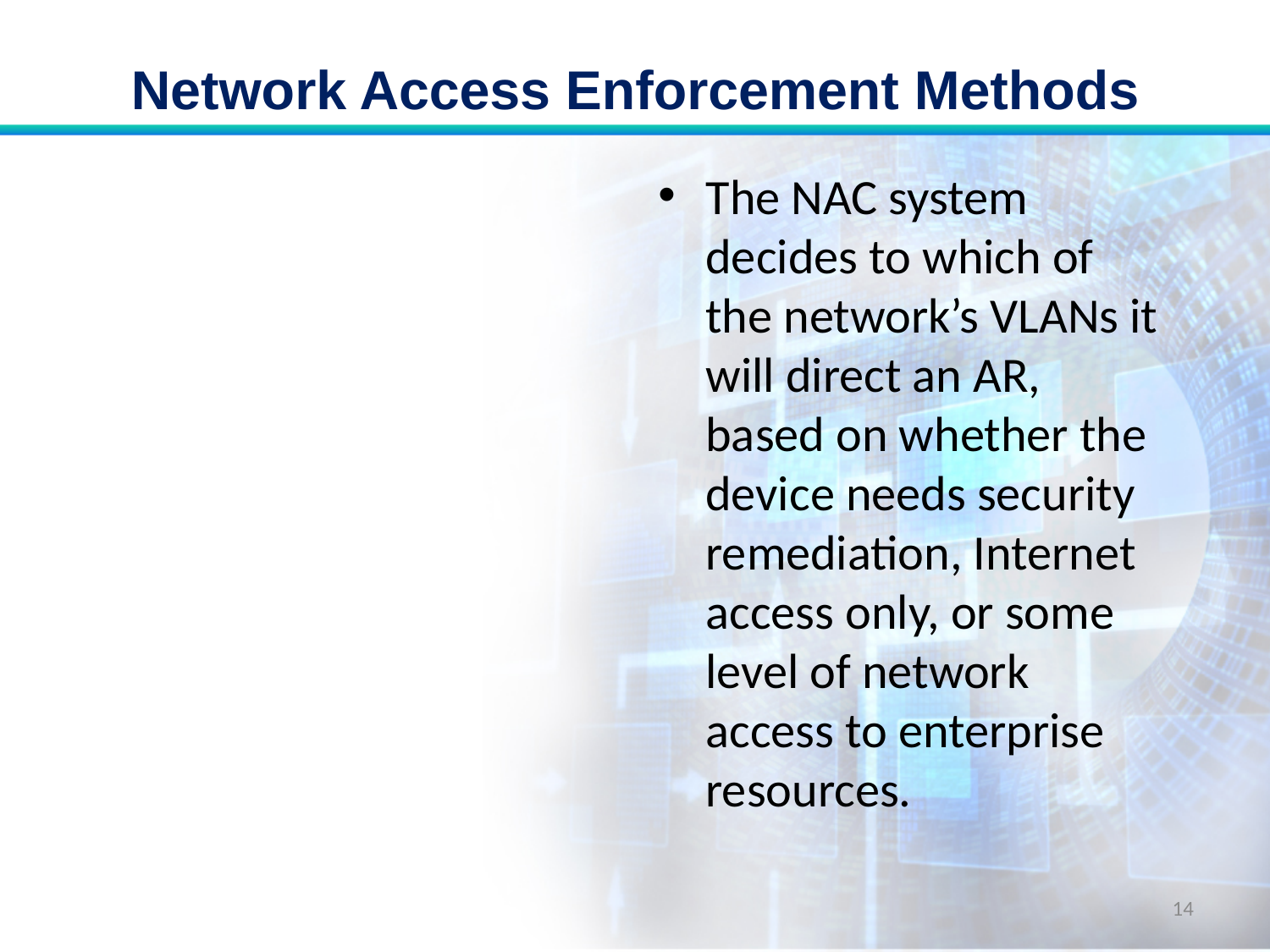

# Network Access Enforcement Methods
The NAC system decides to which of the network’s VLANs it will direct an AR, based on whether the device needs security remediation, Internet access only, or some level of network access to enterprise resources.
14